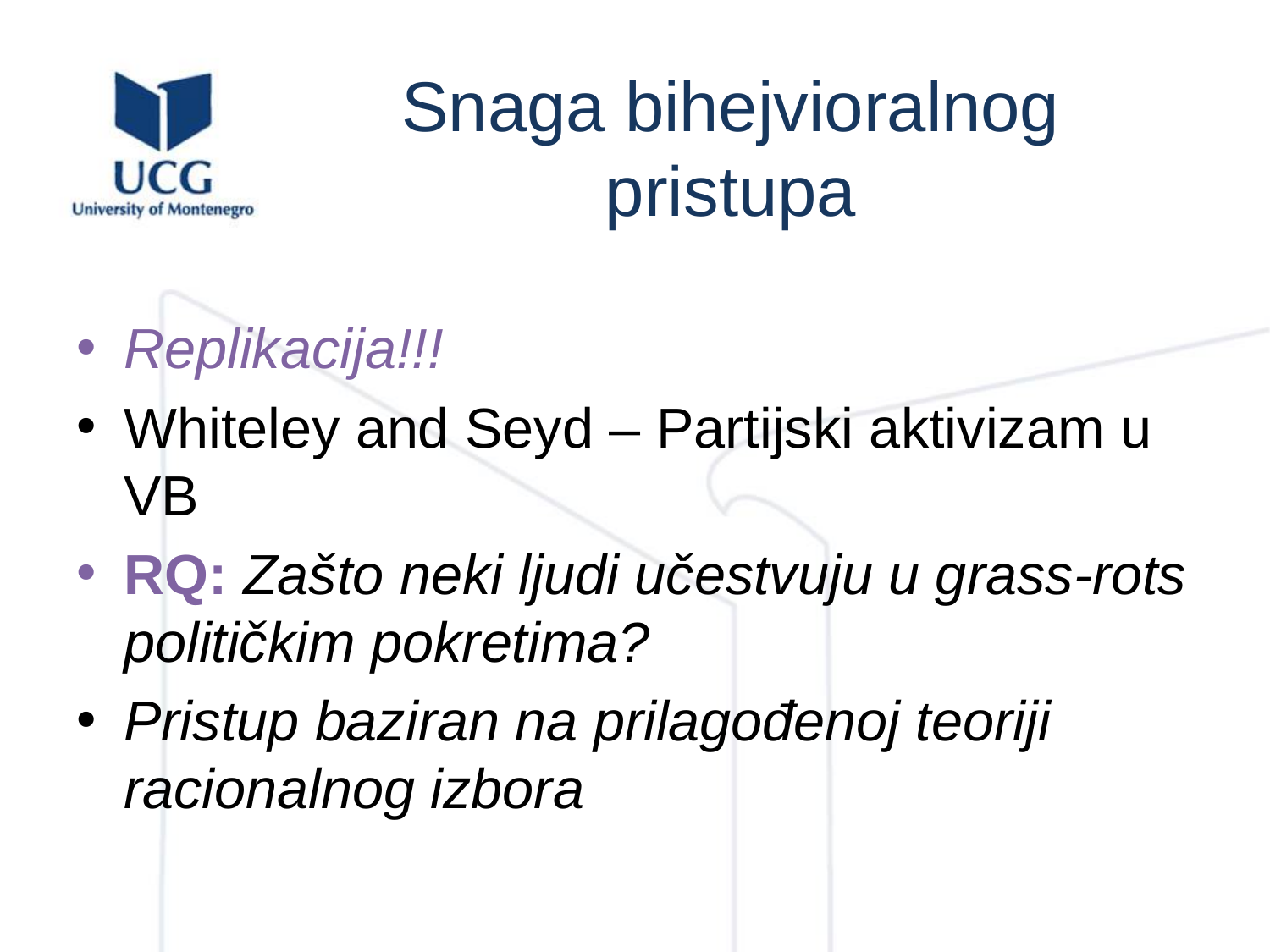

# Snaga bihejvioralnog pristupa
Replikacija!!!
Whiteley and Seyd – Partijski aktivizam u VB
RQ: Zašto neki ljudi učestvuju u grass-rots političkim pokretima?
Pristup baziran na prilagođenoj teoriji racionalnog izbora